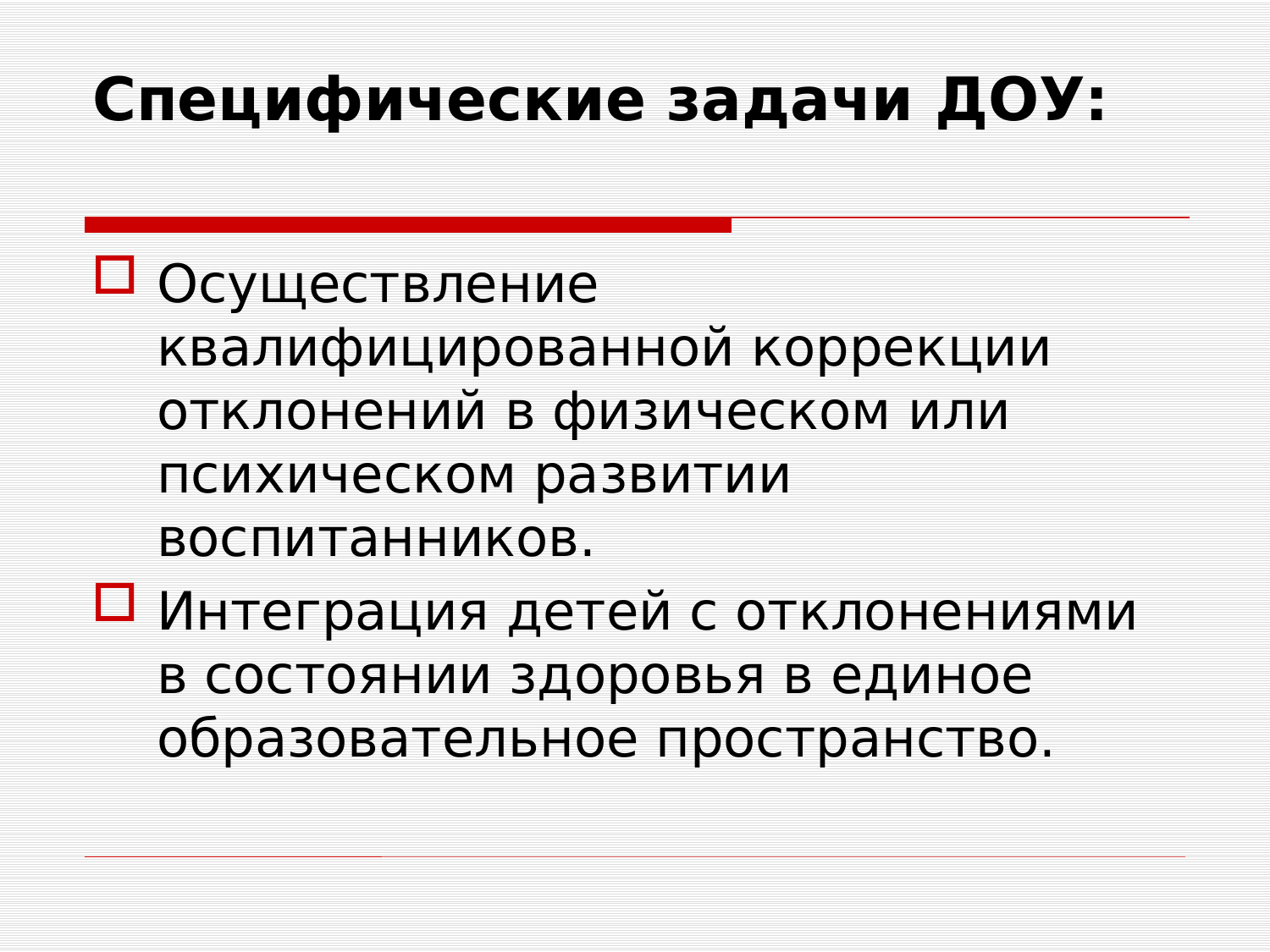

# Специфические задачи ДОУ:
Осуществление квалифицированной коррекции отклонений в физическом или психическом развитии воспитанников.
Интеграция детей с отклонениями в состоянии здоровья в единое образовательное пространство.